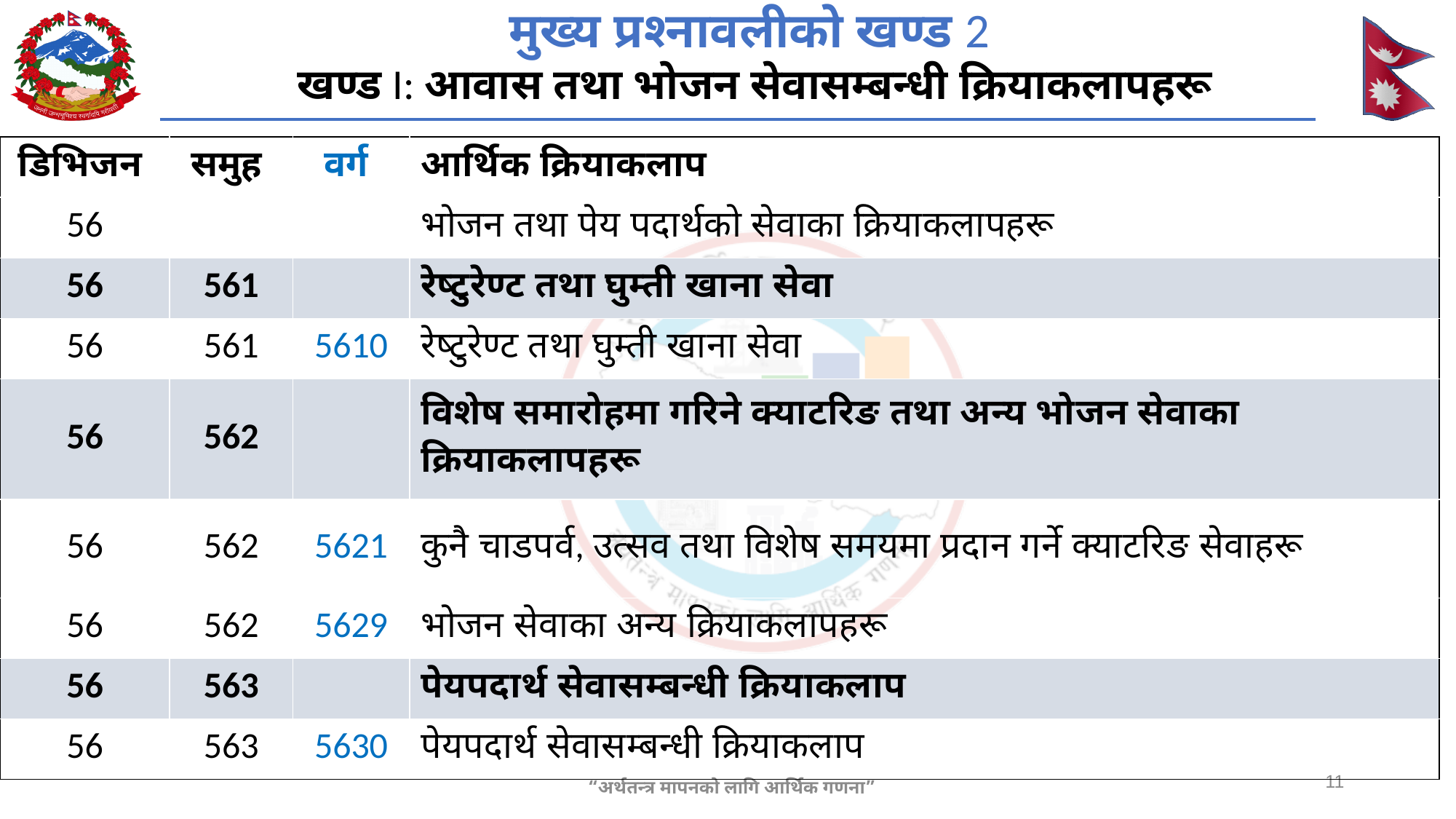

# मुख्य प्रश्नावलीको खण्ड 2 खण्ड I: आवास तथा भोजन सेवासम्बन्धी क्रियाकलापहरू
| डिभिजन | समुह | वर्ग | आर्थिक क्रियाकलाप |
| --- | --- | --- | --- |
| 56 |  |  | भोजन तथा पेय पदार्थको सेवाका क्रियाकलापहरू |
| 56 | 561 |  | रेष्टुरेण्ट तथा घुम्ती खाना सेवा |
| 56 | 561 | 5610 | रेष्टुरेण्ट तथा घुम्ती खाना सेवा |
| 56 | 562 |  | विशेष समारोहमा गरिने क्याटरिङ तथा अन्य भोजन सेवाका क्रियाकलापहरू |
| 56 | 562 | 5621 | कुनै चाडपर्व, उत्सव तथा विशेष समयमा प्रदान गर्ने क्याटरिङ सेवाहरू |
| 56 | 562 | 5629 | भोजन सेवाका अन्य क्रियाकलापहरू |
| 56 | 563 |  | पेयपदार्थ सेवासम्बन्धी क्रियाकलाप |
| 56 | 563 | 5630 | पेयपदार्थ सेवासम्बन्धी क्रियाकलाप |
11
“अर्थतन्त्र मापनको लागि आर्थिक गणना”